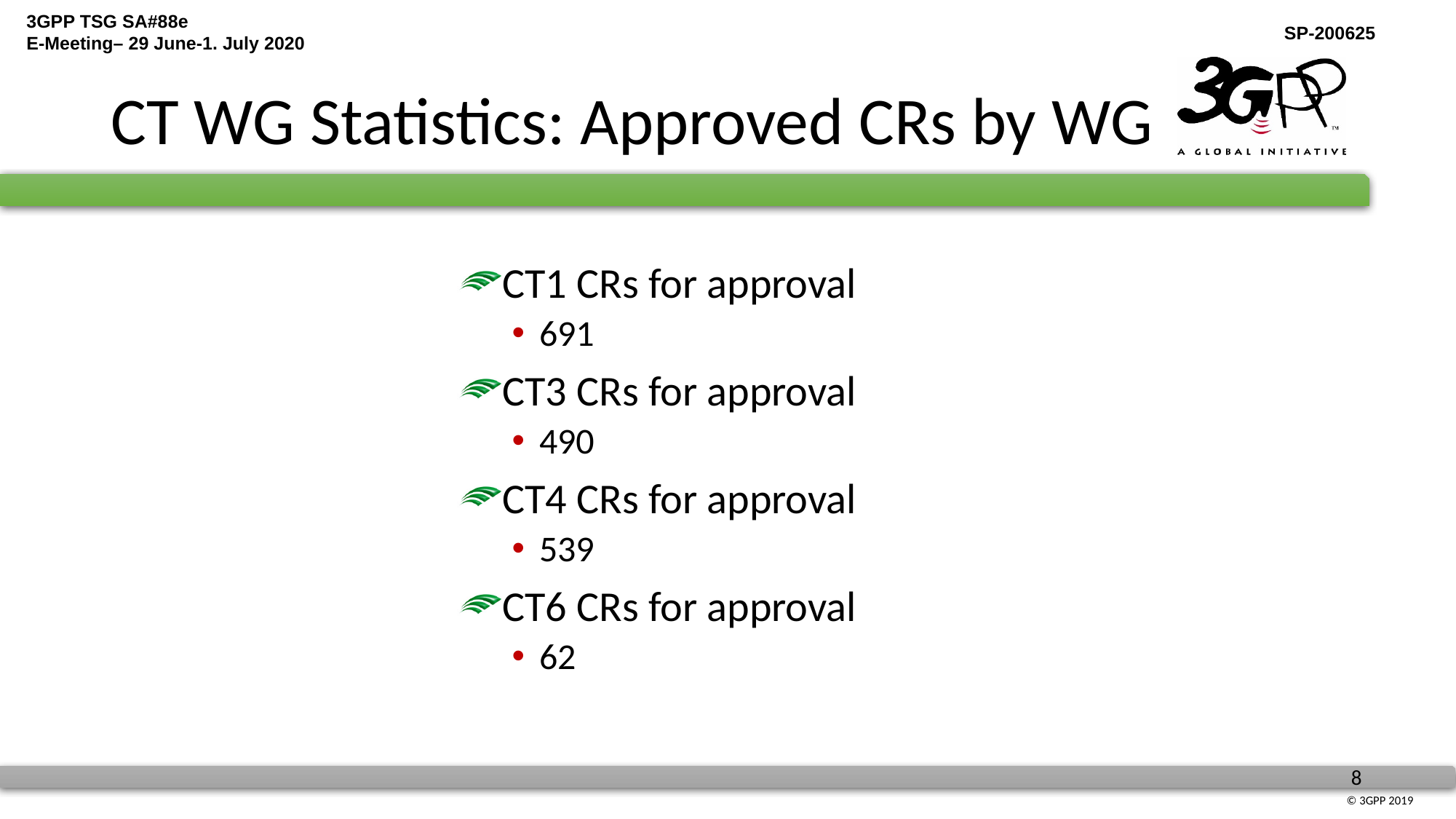

# CT WG Statistics: Approved CRs by WG
CT1 CRs for approval
691
CT3 CRs for approval
490
CT4 CRs for approval
539
CT6 CRs for approval
62